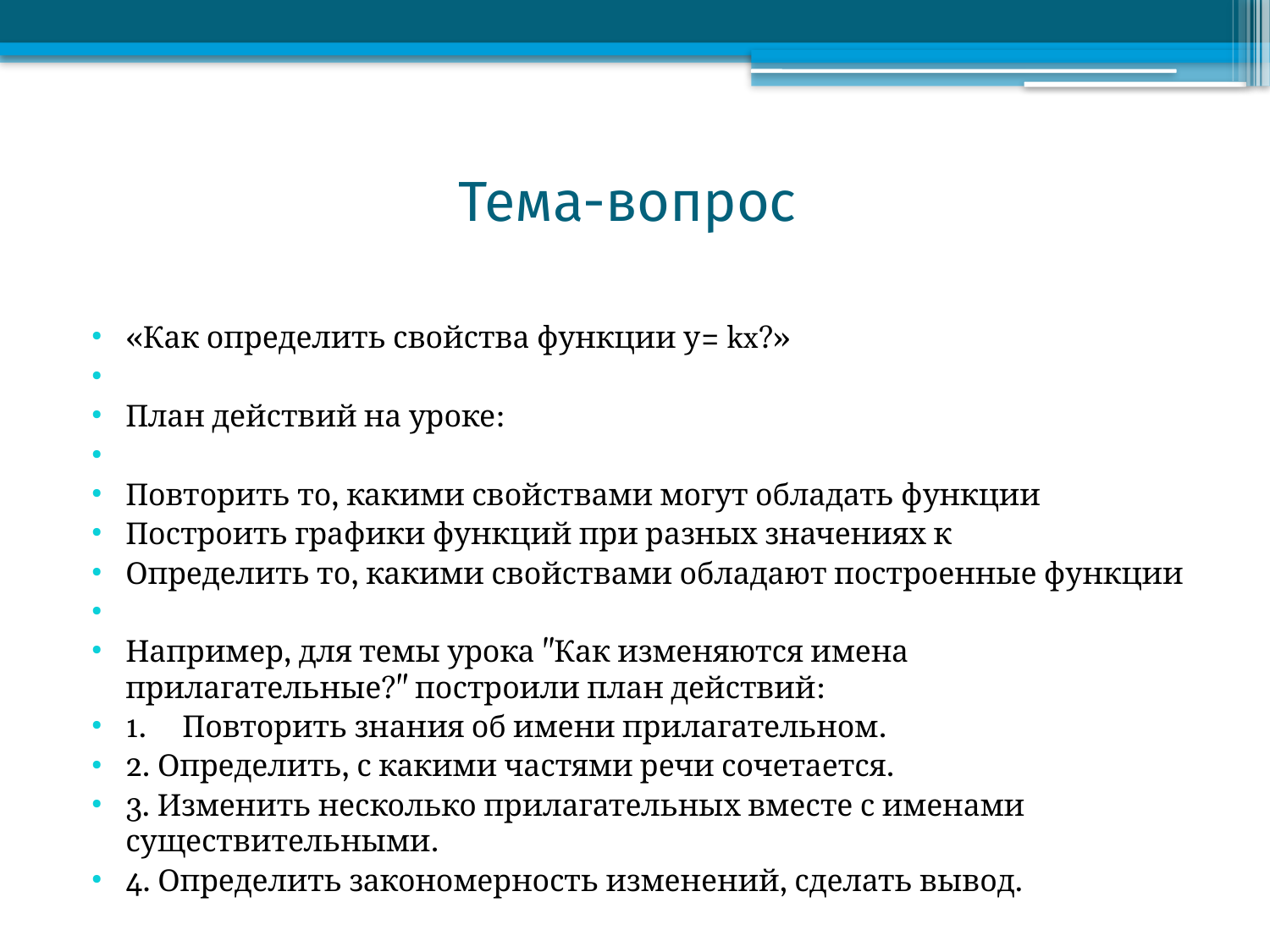

# Тема-вопрос
«Как определить свойства функции у= kx?»

План действий на уроке:

Повторить то, какими свойствами могут обладать функции
Построить графики функций при разных значениях к
Определить то, какими свойствами обладают построенные функции

Например, для темы урока "Как изменяются имена прилагательные?" построили план действий:
1.     Повторить знания об имени прилагательном.
2. Определить, с какими частями речи сочетается.
3. Изменить несколько прилагательных вместе с именами существительными.
4. Определить закономерность изменений, сделать вывод.